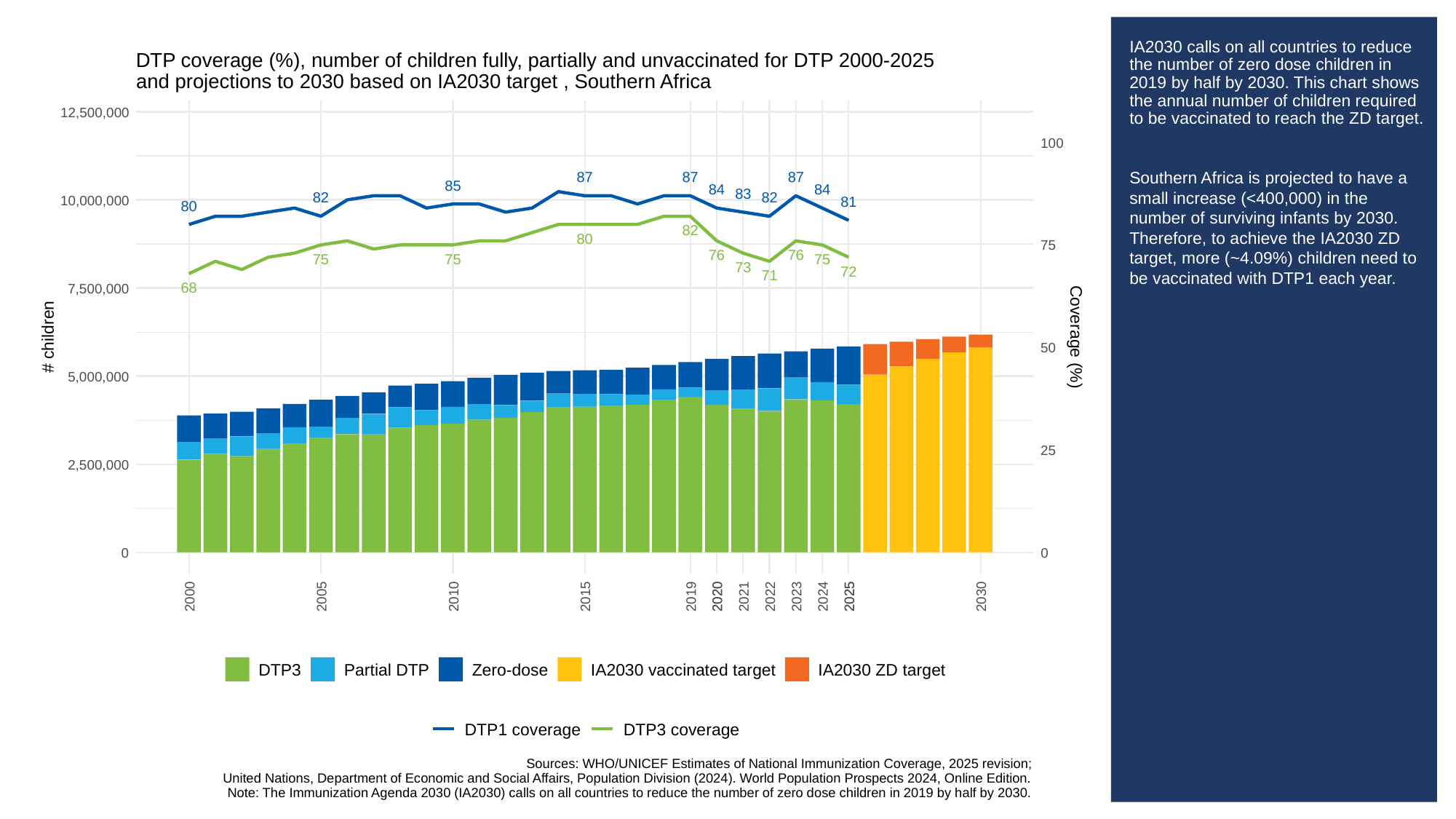

# IA2030 calls on all countries to reduce the number of zero dose children in 2019 by half by 2030. This chart shows the annual number of children required to be vaccinated to reach the ZD target.

Southern Africa is projected to have a  small increase (<400,000) in the number of surviving infants by 2030. Therefore, to achieve the IA2030 ZD target, more (~4.09%) children need to be vaccinated with DTP1 each year.

DTP coverage (%), number of children fully, partially and unvaccinated for DTP 2000-2025
and projections to 2030 based on IA2030 target , Southern Africa

12,500,000

100

87
87
87
85
84
84
83

82
82
10,000,000
81

80

82
80
75

76
76
75
75
75
73
72
71
68
7,500,000

# children
Coverage (%)

50

5,000,000

25

2,500,000

0
0

2000
2005
2010
2015
2019
2020
2020
2021
2022
2023
2024
2025
2025
2030

DTP3
Partial DTP
Zero-dose
IA2030 vaccinated target
IA2030 ZD target
DTP1 coverage
DTP3 coverage

Sources: WHO/UNICEF Estimates of National Immunization Coverage, 2025 revision;
United Nations, Department of Economic and Social Affairs, Population Division (2024). World Population Prospects 2024, Online Edition.
Note: The Immunization Agenda 2030 (IA2030) calls on all countries to reduce the number of zero dose children in 2019 by half by 2030.